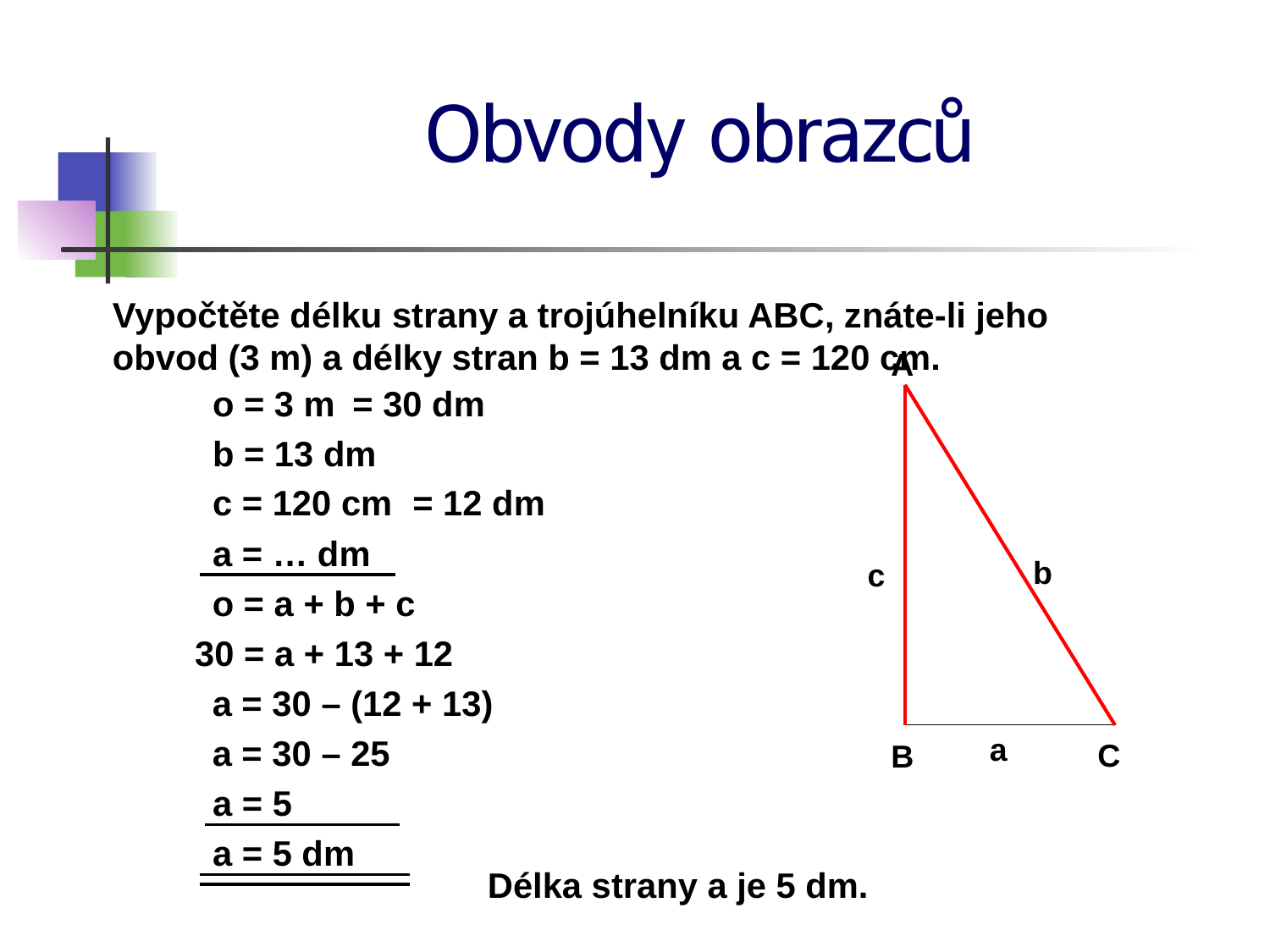

# Obvody obrazců
Vypočtěte délku strany a trojúhelníku ABC, znáte-li jeho obvod (3 m) a délky stran b = 13 dm a c = 120 cm.
A
o = 3 m
= 30 dm
b = 13 dm
c = 120 cm
= 12 dm
a = … dm
b
c
o = a + b + c
30 = a + 13 + 12
a = 30 – (12 + 13)
a
a = 30 – 25
C
B
a = 5
a = 5 dm
Délka strany a je 5 dm.